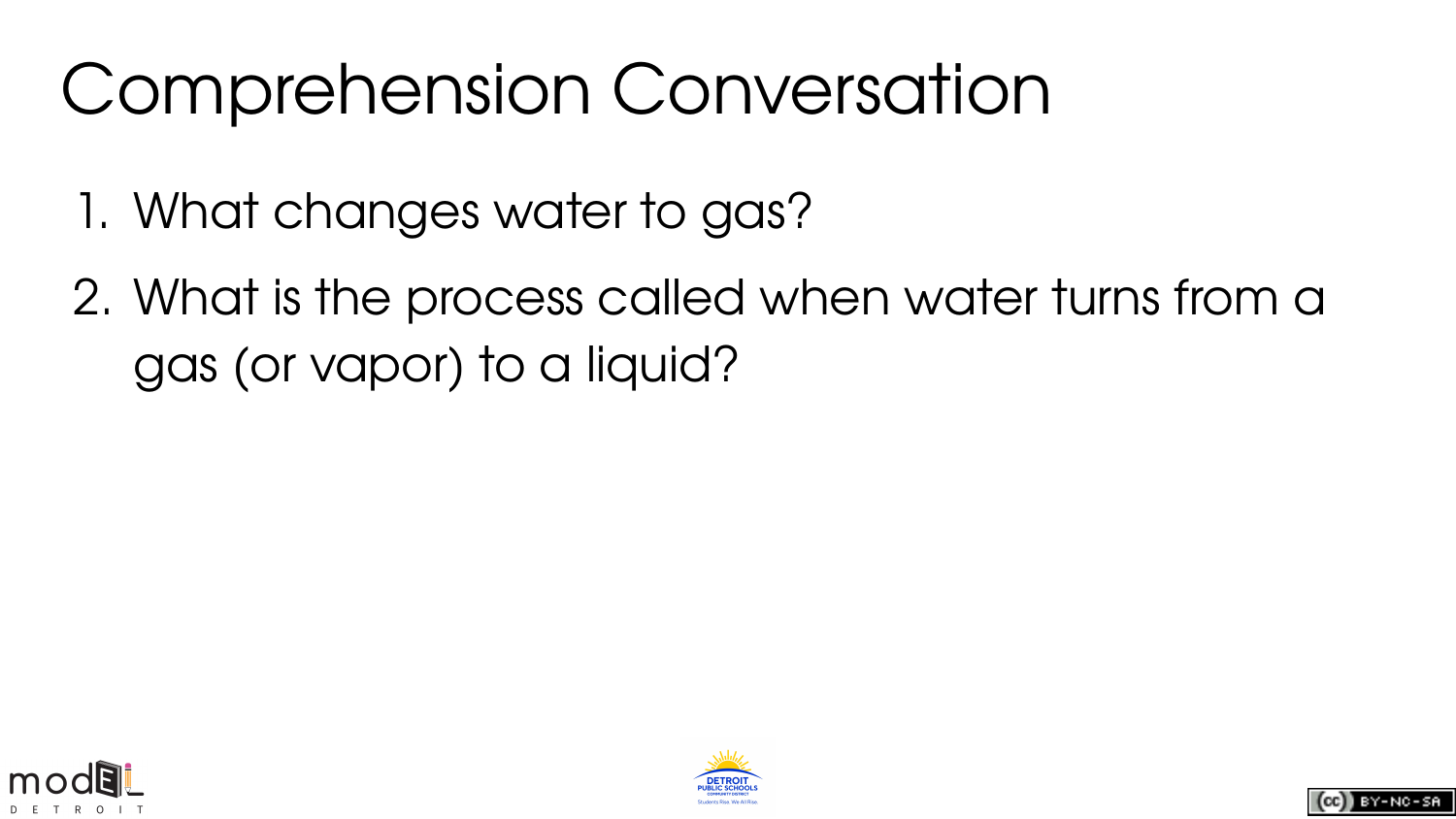

# Comprehension Conversation
What changes water to gas?
What is the process called when water turns from a gas (or vapor) to a liquid?